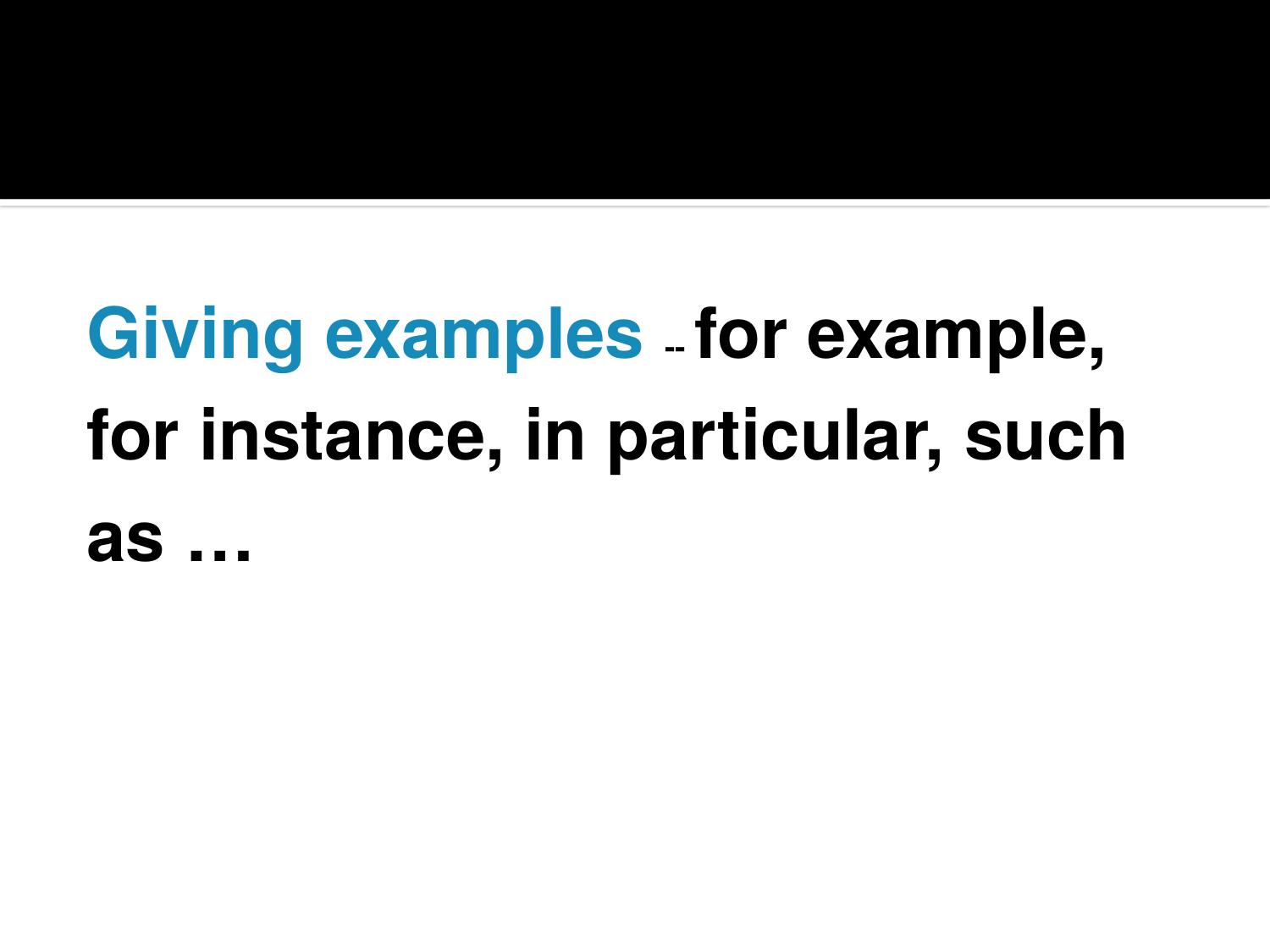

#
Giving examples -- for example, for instance, in particular, such as …